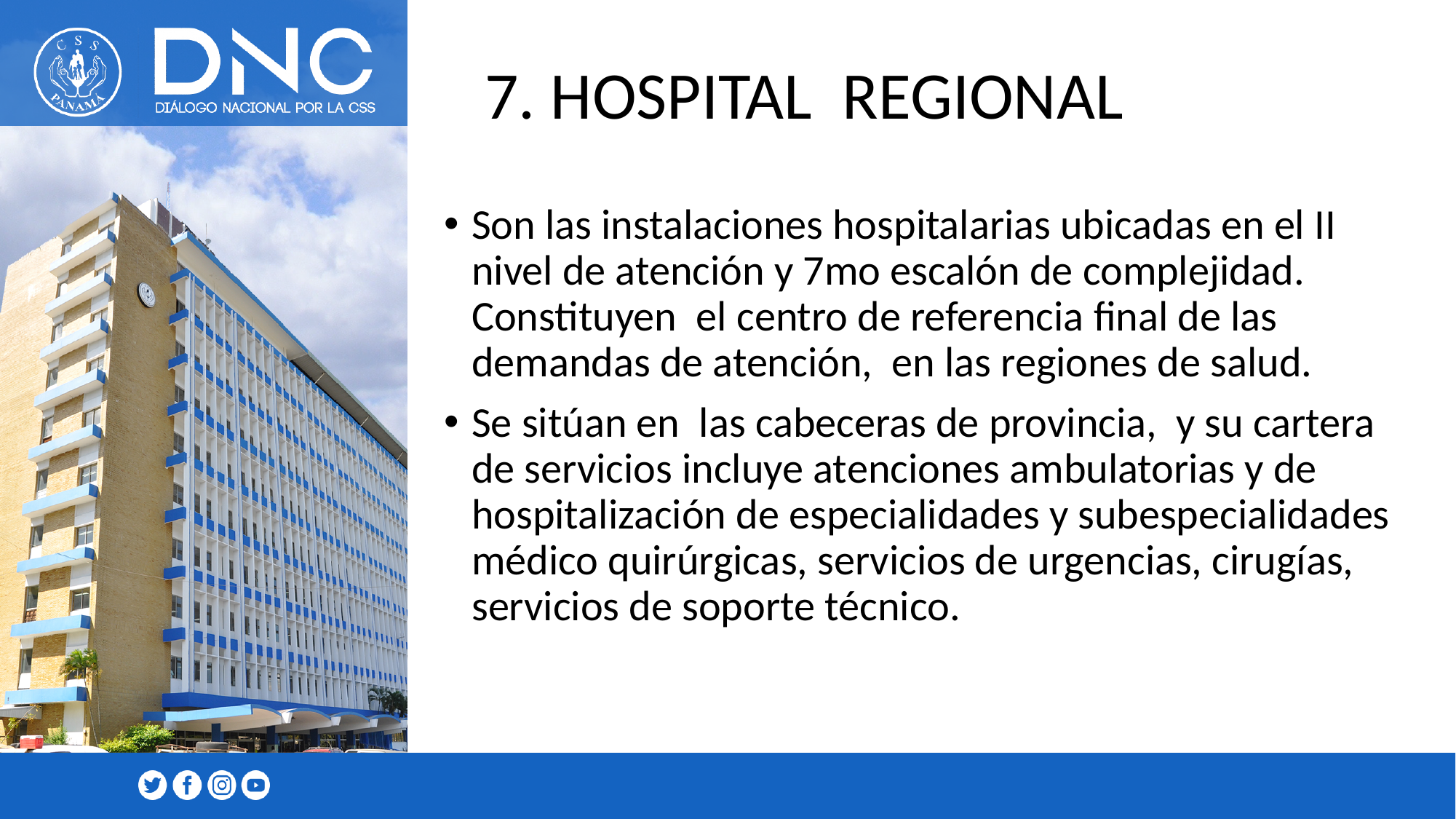

# 7. HOSPITAL  REGIONAL
Son las instalaciones hospitalarias ubicadas en el II nivel de atención y 7mo escalón de complejidad.  Constituyen  el centro de referencia final de las demandas de atención,  en las regiones de salud.
Se sitúan en  las cabeceras de provincia,  y su cartera de servicios incluye atenciones ambulatorias y de hospitalización de especialidades y subespecialidades médico quirúrgicas, servicios de urgencias, cirugías, servicios de soporte técnico.